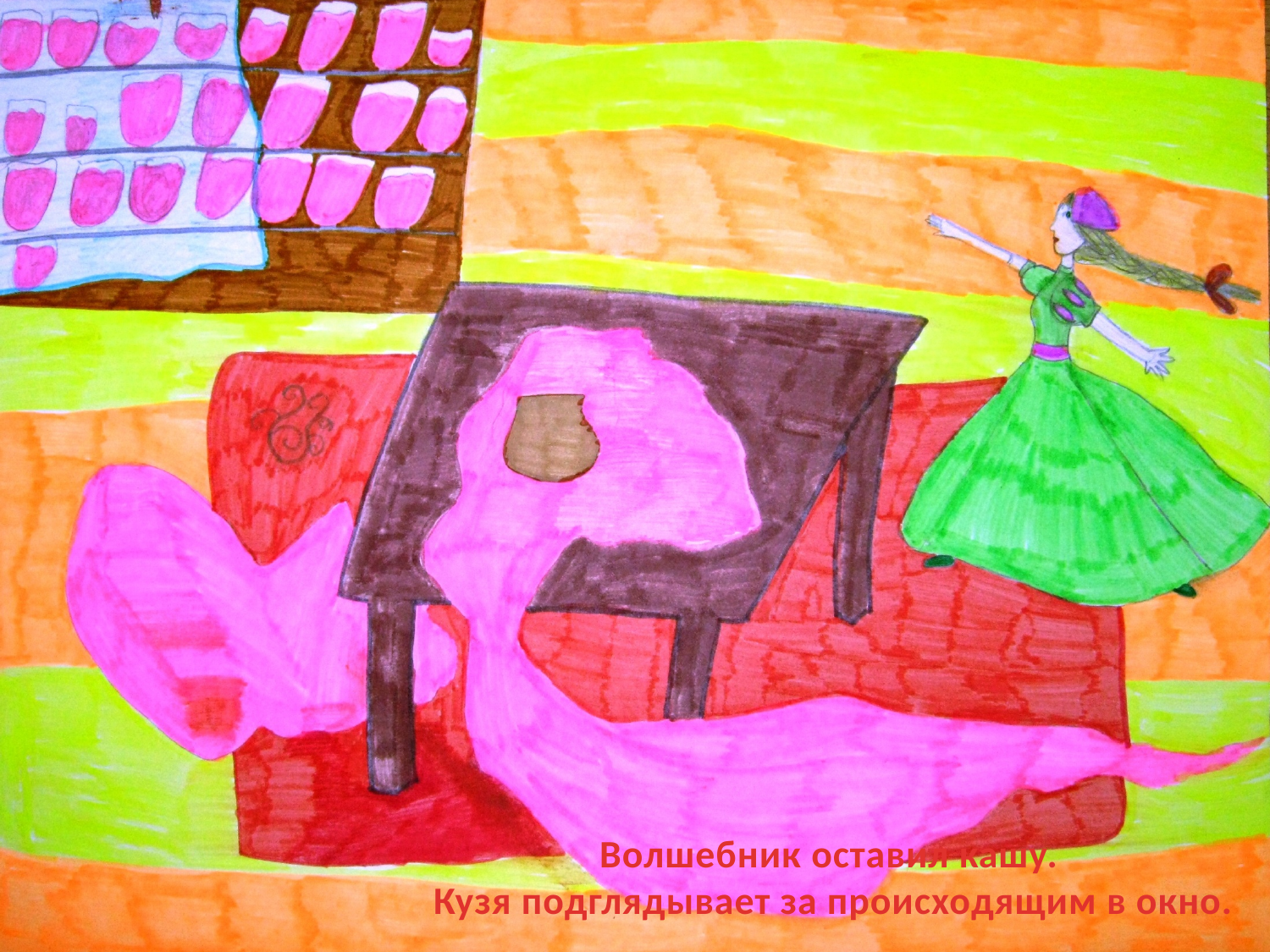

Волшебник оставил кашу.
Кузя подглядывает за происходящим в окно.